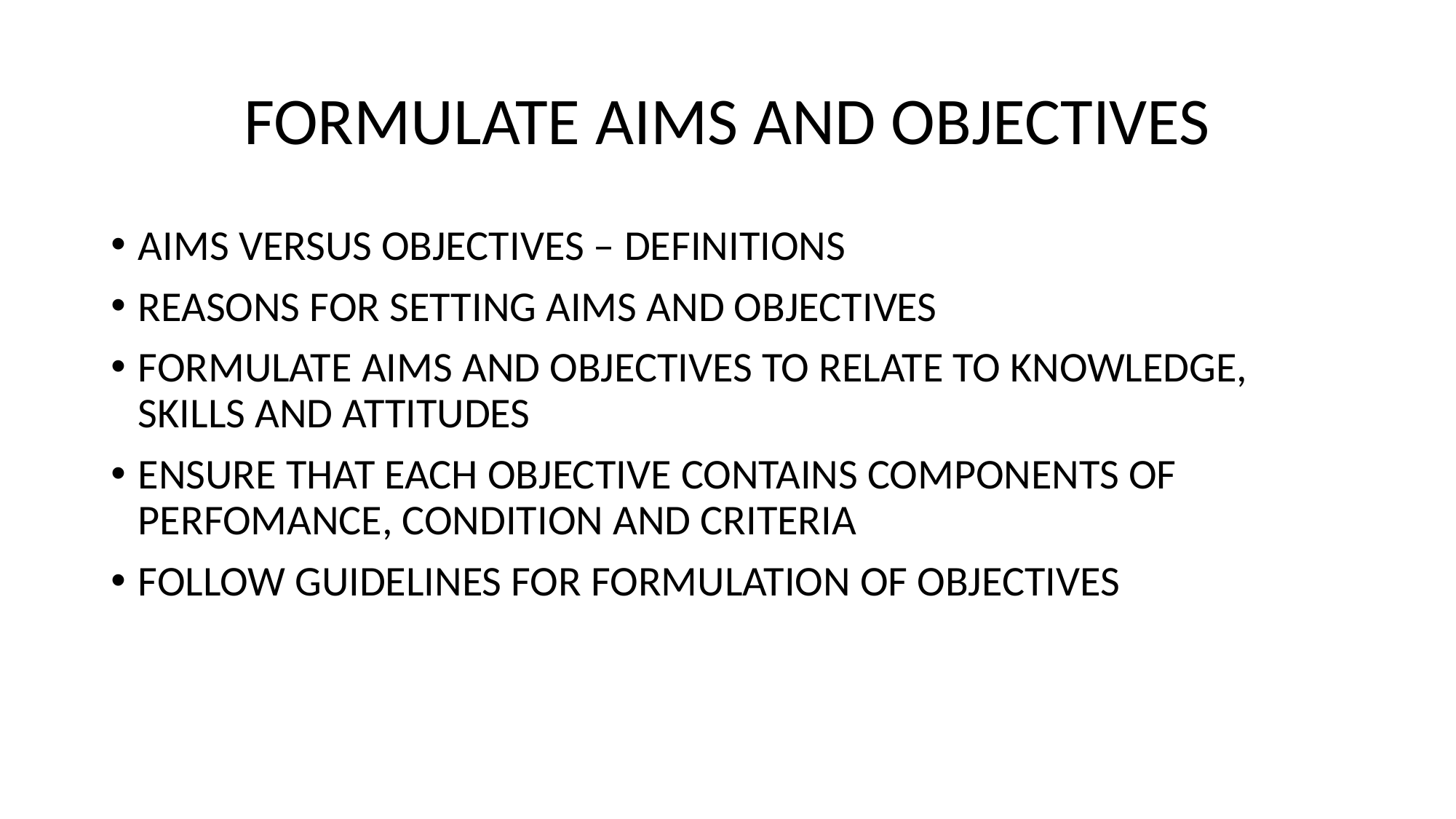

# FORMULATE AIMS AND OBJECTIVES
AIMS VERSUS OBJECTIVES – DEFINITIONS
REASONS FOR SETTING AIMS AND OBJECTIVES
FORMULATE AIMS AND OBJECTIVES TO RELATE TO KNOWLEDGE, SKILLS AND ATTITUDES
ENSURE THAT EACH OBJECTIVE CONTAINS COMPONENTS OF PERFOMANCE, CONDITION AND CRITERIA
FOLLOW GUIDELINES FOR FORMULATION OF OBJECTIVES